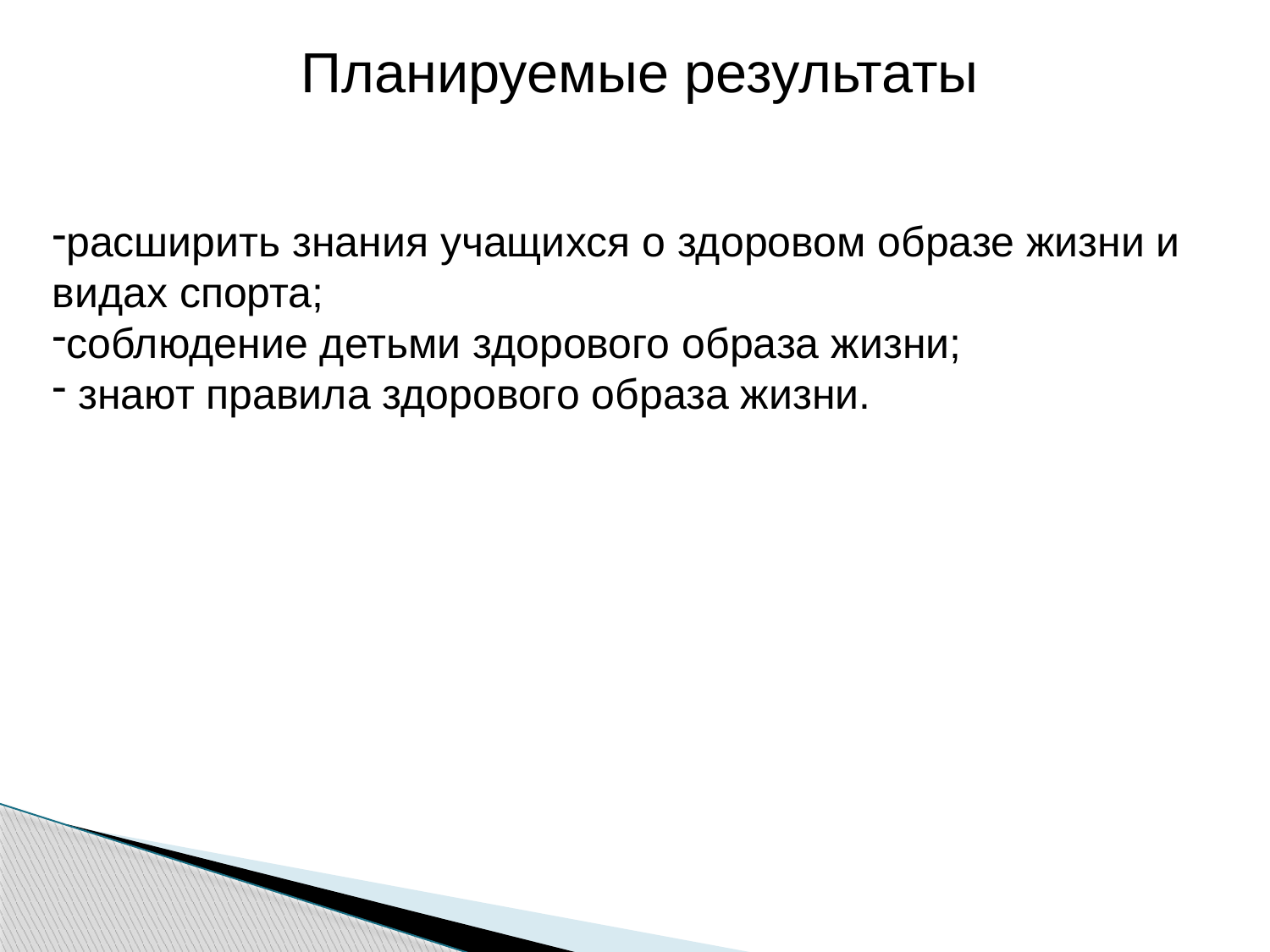

Планируемые результаты
расширить знания учащихся о здоровом образе жизни и видах спорта;
соблюдение детьми здорового образа жизни;
 знают правила здорового образа жизни.